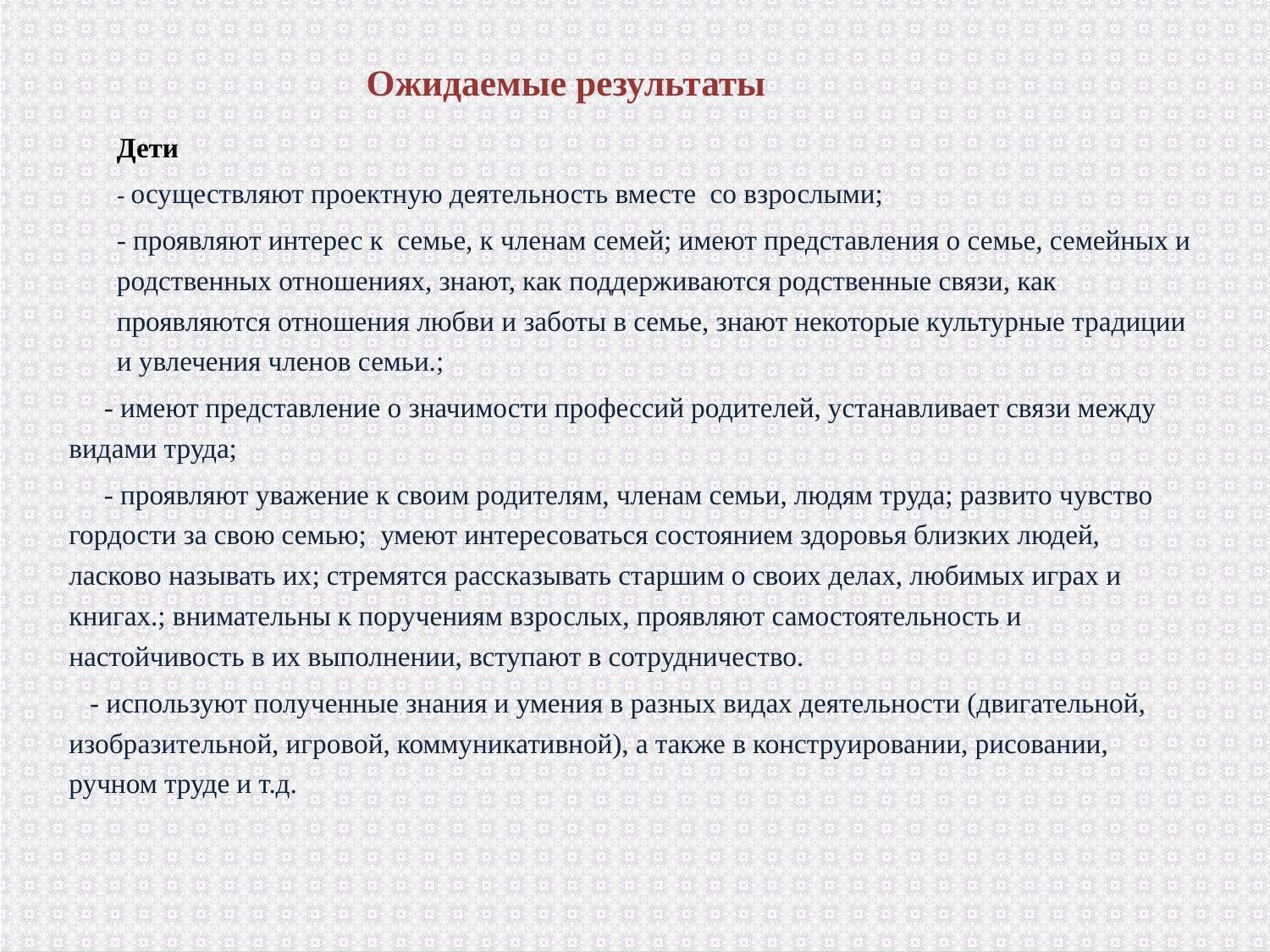

# Ожидаемые результаты
Дети
- осуществляют проектную деятельность вместе  со взрослыми;
- проявляют интерес к  семье, к членам семей; имеют представления о семье, семейных и родственных отношениях, знают, как поддерживаются родственные связи, как проявляются отношения любви и заботы в семье, знают некоторые культурные традиции и увлечения членов семьи.;
     - имеют представление о значимости профессий родителей, устанавливает связи между видами труда;
     - проявляют уважение к своим родителям, членам семьи, людям труда; развито чувство гордости за свою семью;  умеют интересоваться состоянием здоровья близких людей, ласково называть их; стремятся рассказывать старшим о своих делах, любимых играх и книгах.; внимательны к поручениям взрослых, проявляют самостоятельность и настойчивость в их выполнении, вступают в сотрудничество.
   - используют полученные знания и умения в разных видах деятельности (двигательной, изобразительной, игровой, коммуникативной), а также в конструировании, рисовании, ручном труде и т.д.